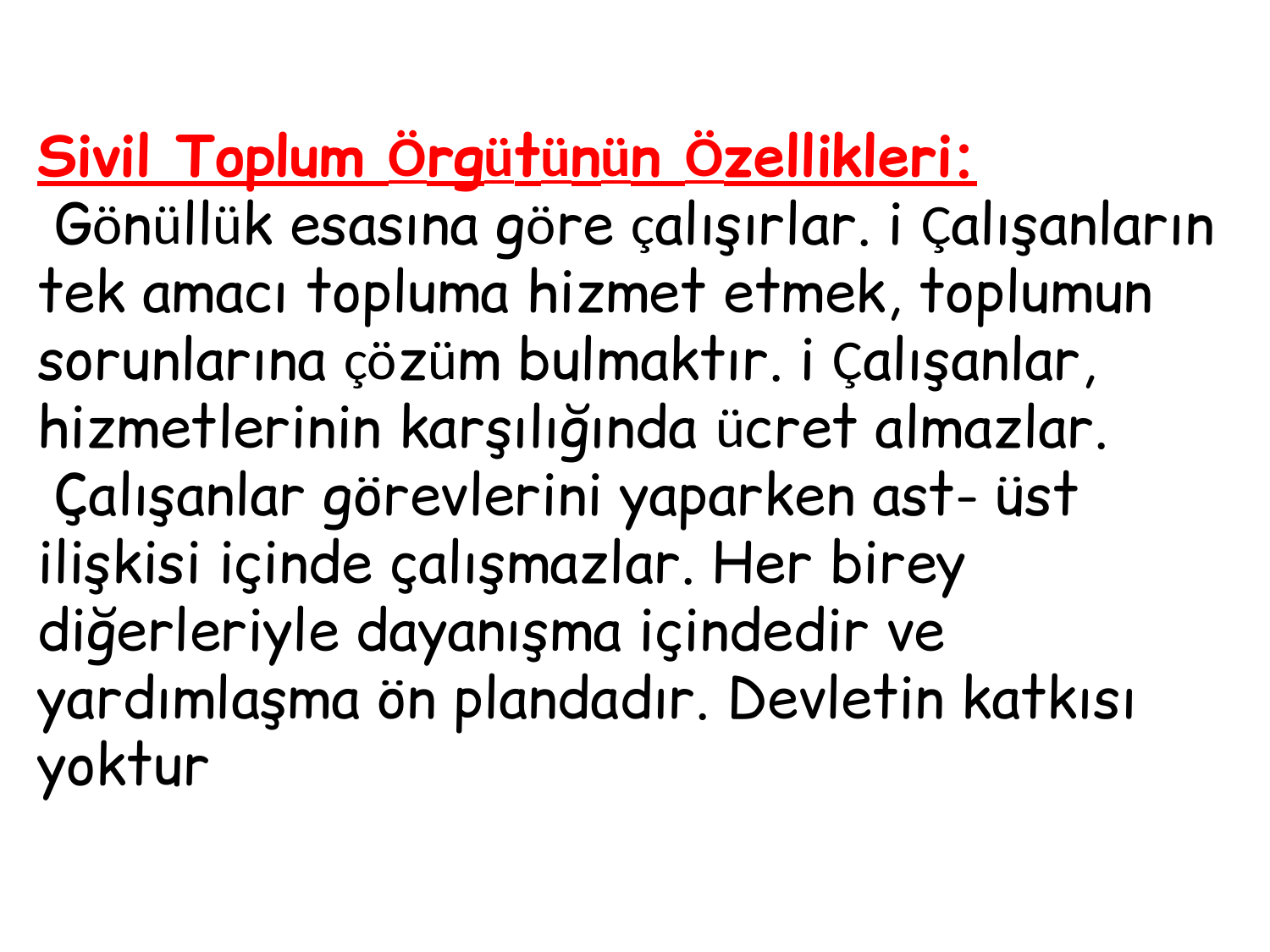

Sivil Toplum Örgütünün Özellikleri:
 Gönüllük esasına göre çalışırlar. i Çalışanların tek amacı topluma hizmet etmek, toplumun sorunlarına çözüm bulmaktır. i Çalışanlar, hizmetlerinin karşılığında ücret almazlar.
 Çalışanlar görevlerini yaparken ast- üst ilişkisi içinde çalışmazlar. Her birey diğerleriyle dayanışma içindedir ve yardımlaşma ön plandadır. Devletin katkısı yoktur